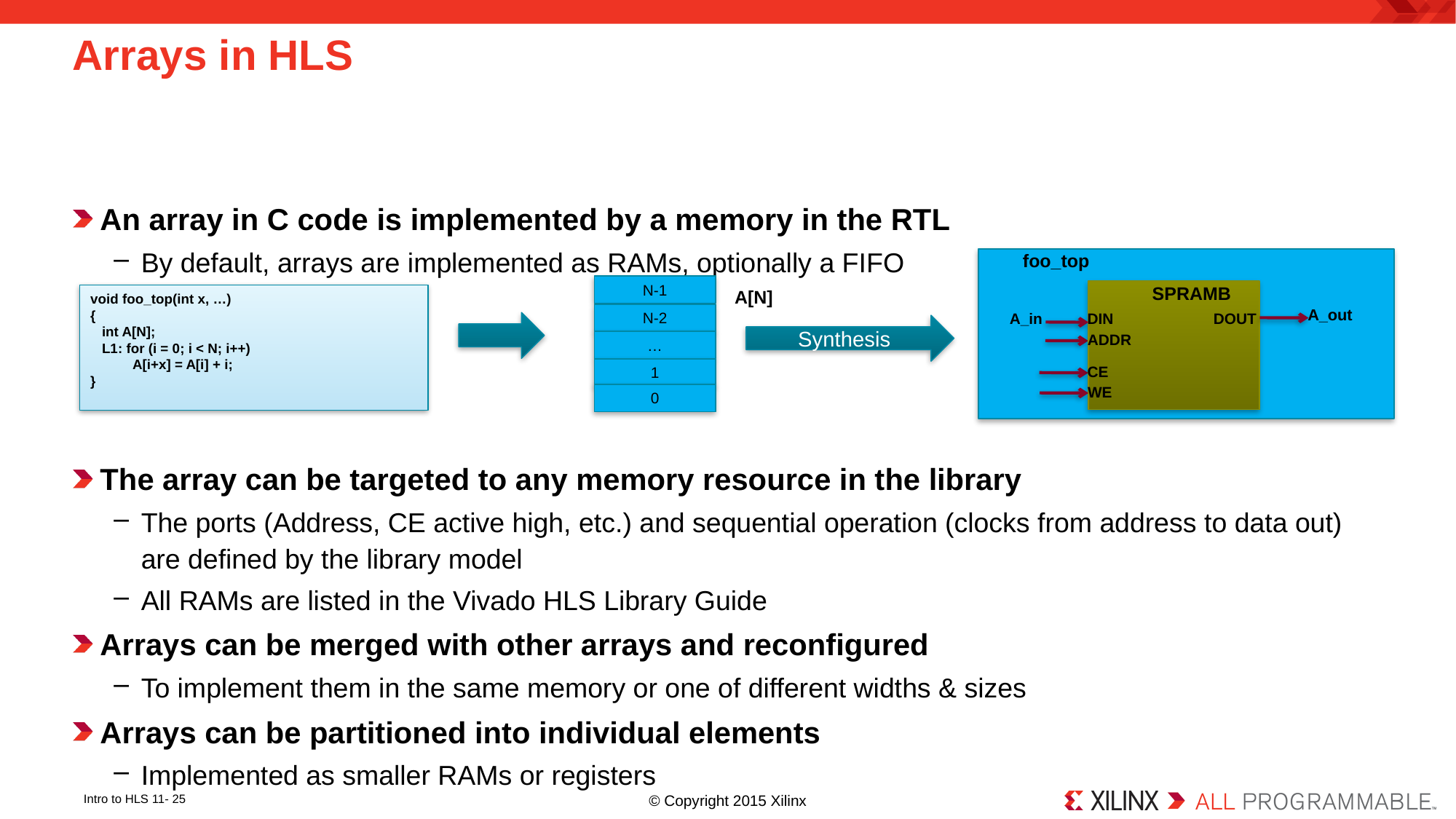

# Arrays in HLS
An array in C code is implemented by a memory in the RTL
By default, arrays are implemented as RAMs, optionally a FIFO

The array can be targeted to any memory resource in the library
The ports (Address, CE active high, etc.) and sequential operation (clocks from address to data out) are defined by the library model
All RAMs are listed in the Vivado HLS Library Guide
Arrays can be merged with other arrays and reconfigured
To implement them in the same memory or one of different widths & sizes
Arrays can be partitioned into individual elements
Implemented as smaller RAMs or registers
foo_top

N-1
N-2
…
1
0
SPRAMB
A[N]

void foo_top(int x, …)
{
   int A[N];
   L1: for (i = 0; i < N; i++)
           A[i+x] = A[i] + i;
}

A_out
A_in
DIN
DOUT

Synthesis
ADDR
CE
WE
Intro to HLS 11- 25
© Copyright 2015 Xilinx